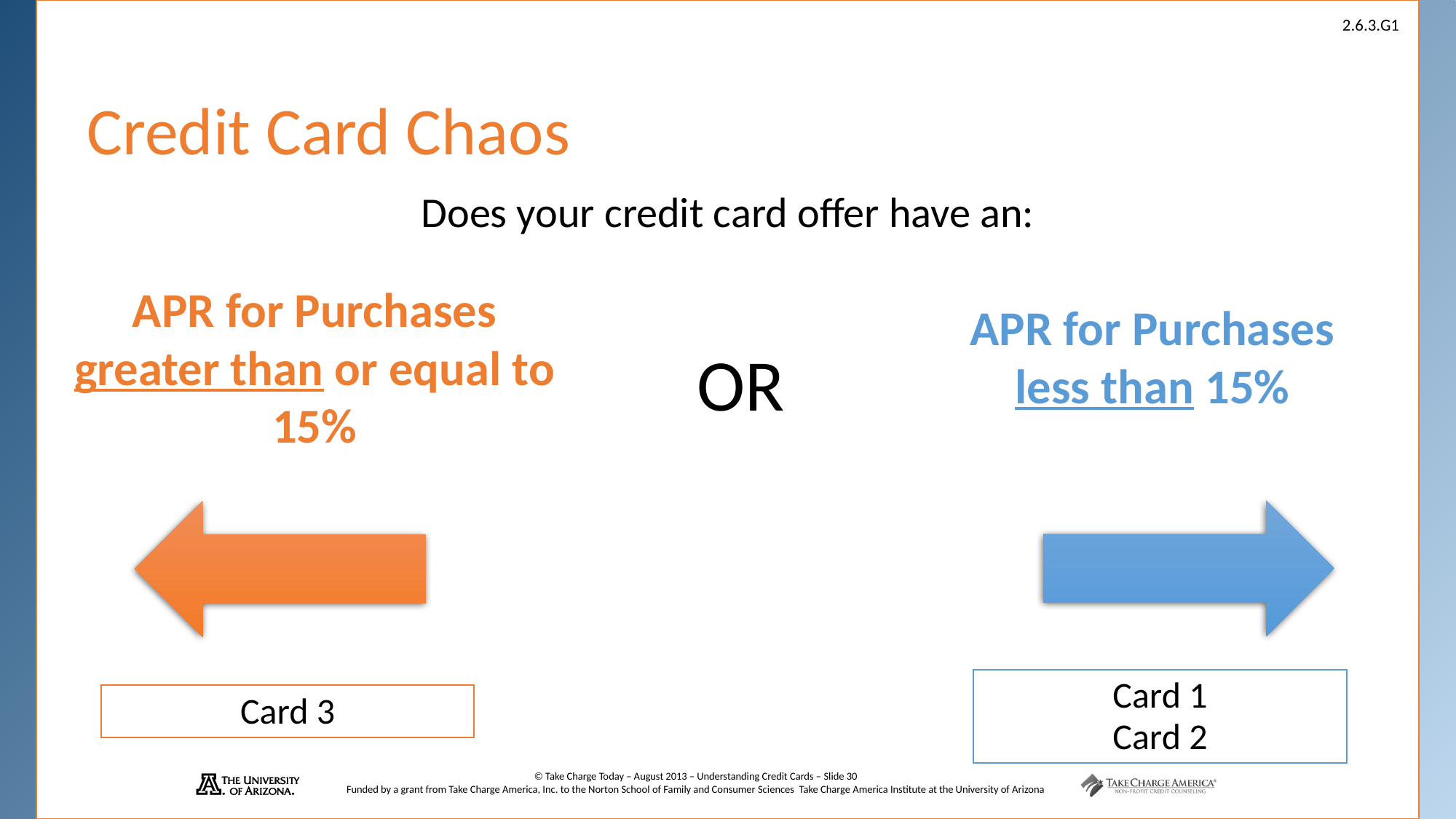

# Credit Card Chaos
Does your credit card offer have an:
APR for Purchases greater than or equal to 15%
APR for Purchases less than 15%
OR

Card 1
Card 2
Card 3